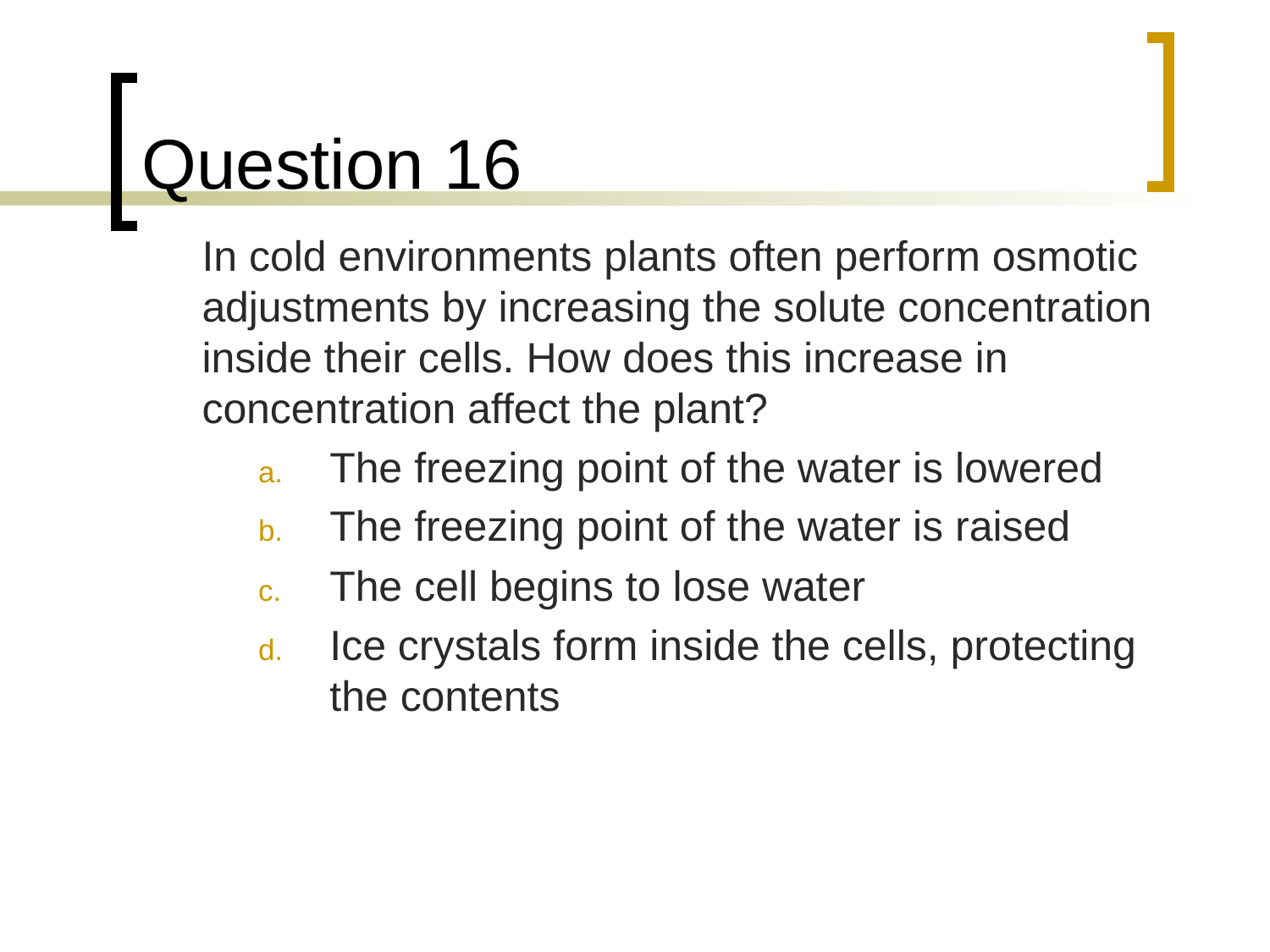

# Question 16
	In cold environments plants often perform osmotic adjustments by increasing the solute concentration inside their cells. How does this increase in concentration affect the plant?
The freezing point of the water is lowered
The freezing point of the water is raised
The cell begins to lose water
Ice crystals form inside the cells, protecting the contents